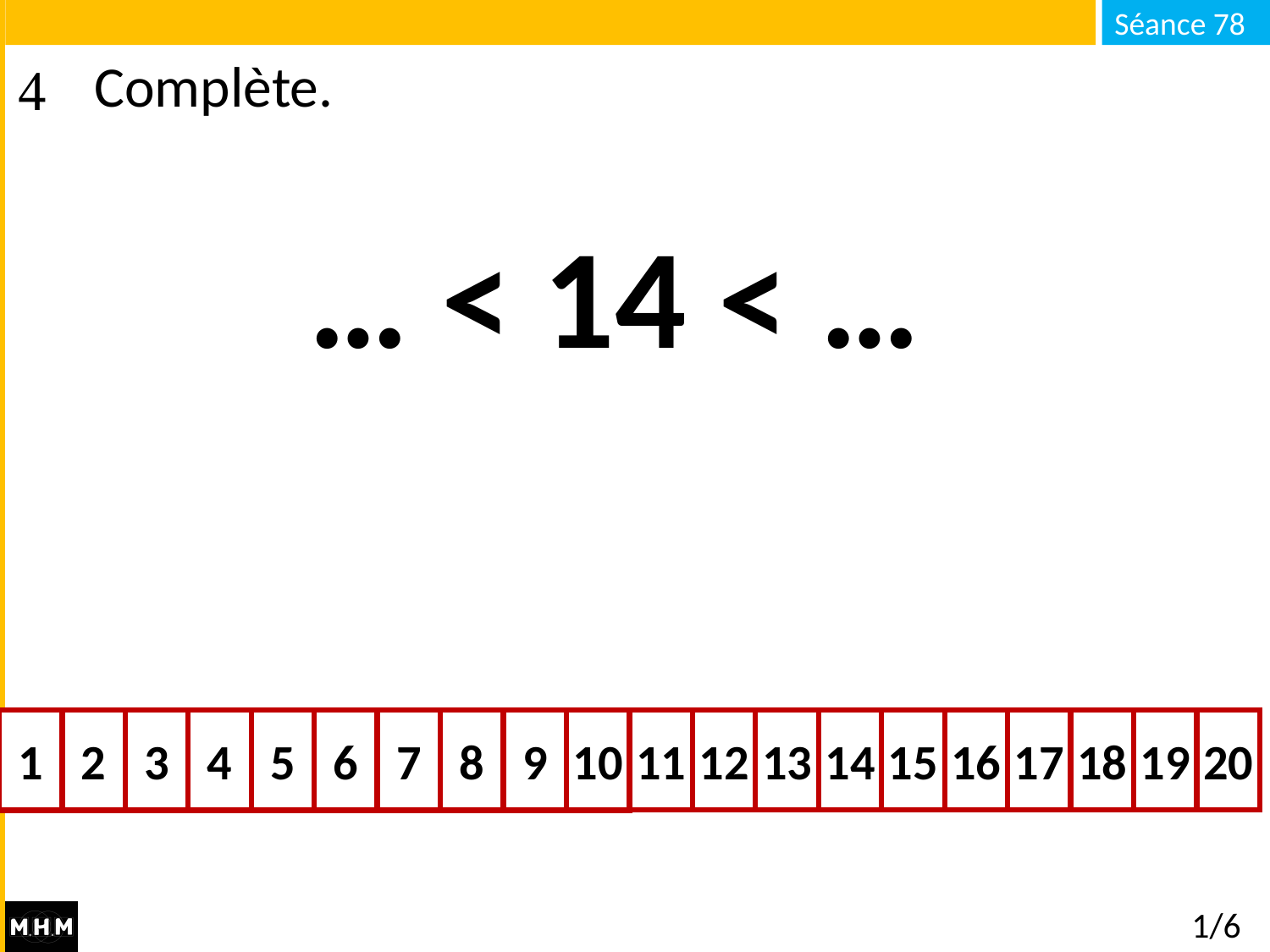

# Complète.
… < 14 < …
14
11
13
15
16
17
18
19
20
12
1
3
4
5
6
7
8
9
10
2
1/6